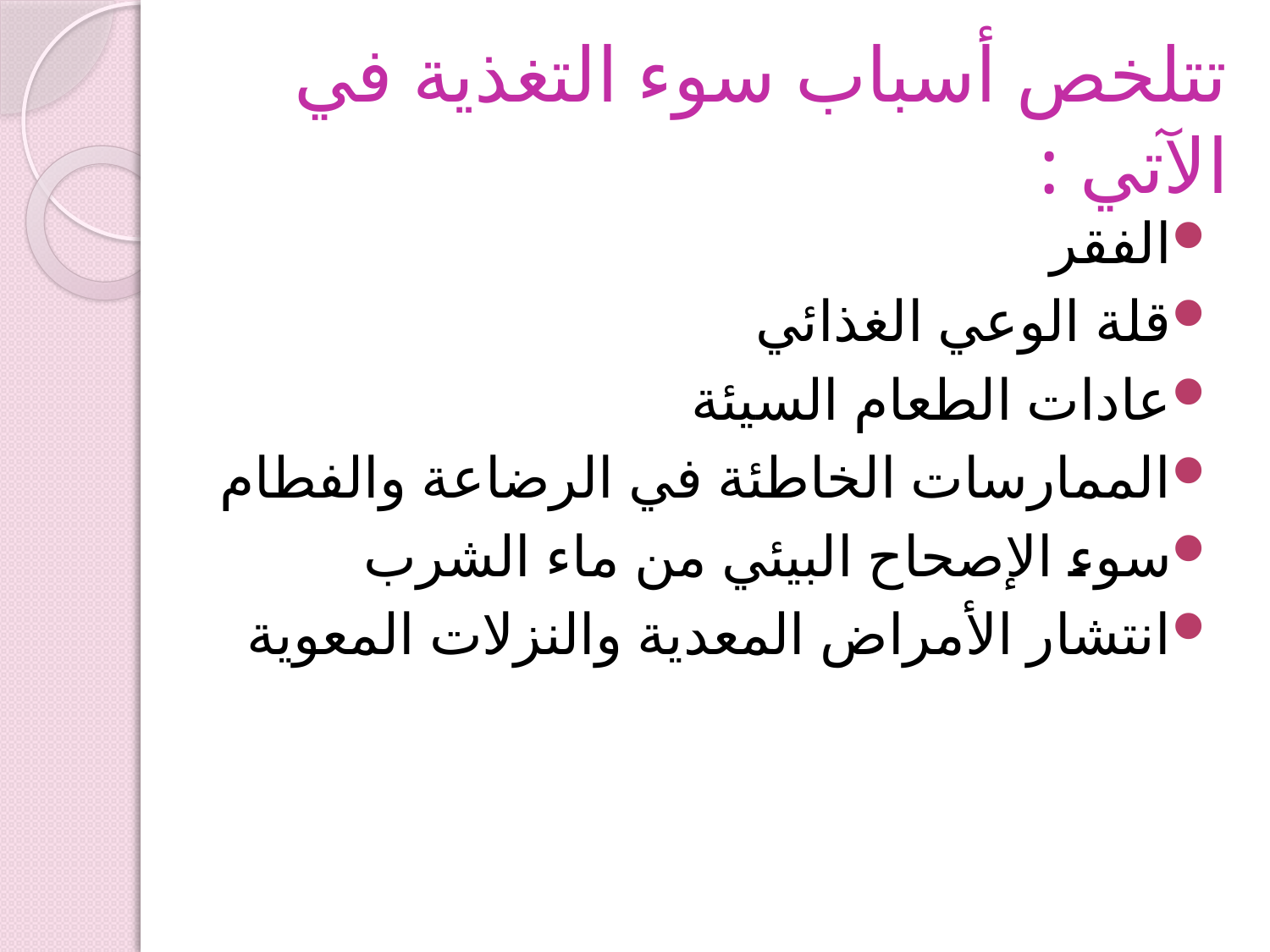

# تتلخص أسباب سوء التغذية في الآتي :
الفقر
قلة الوعي الغذائي
عادات الطعام السيئة
الممارسات الخاطئة في الرضاعة والفطام
سوء الإصحاح البيئي من ماء الشرب
انتشار الأمراض المعدية والنزلات المعوية